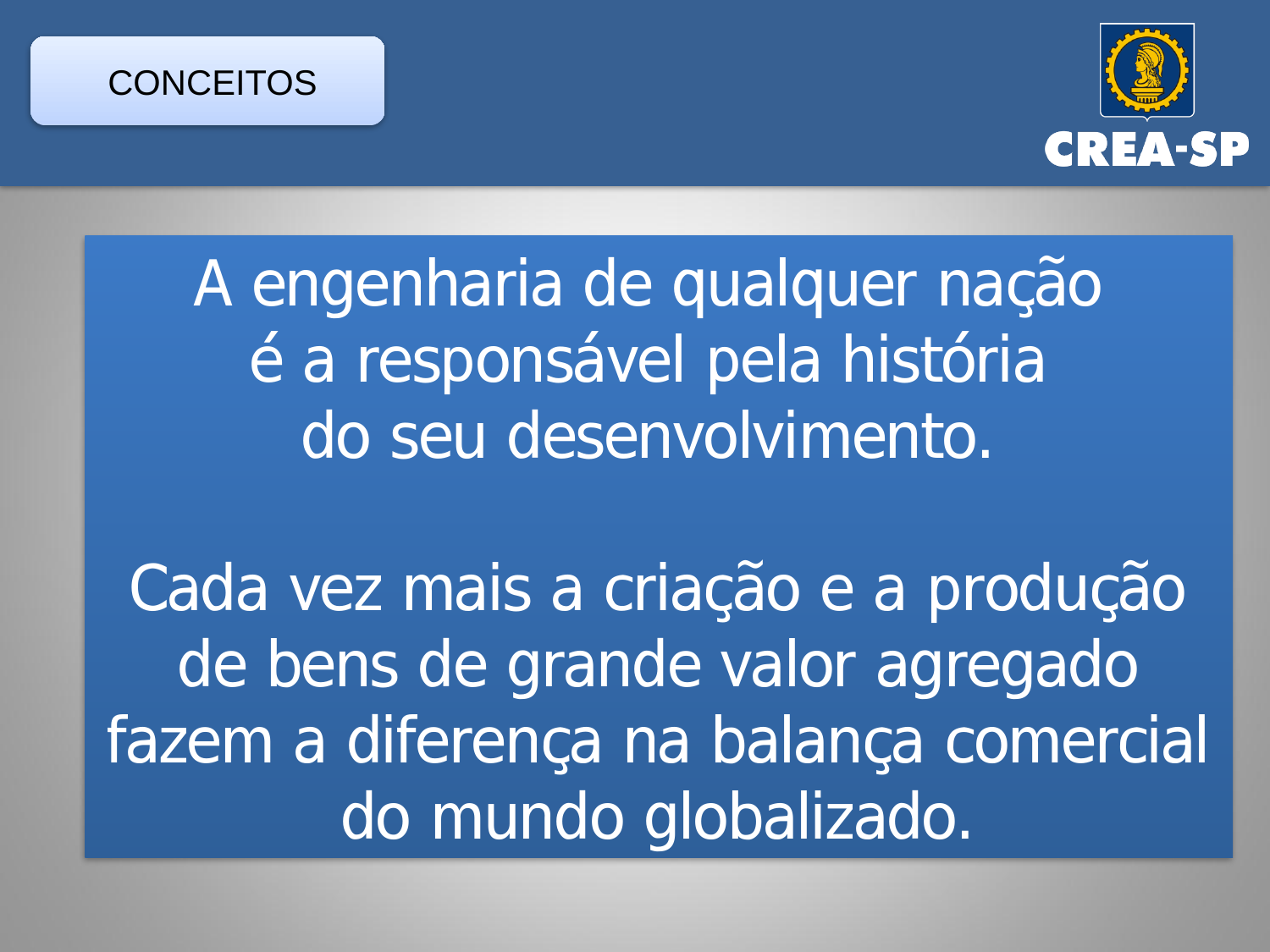

CONCEITOS
A engenharia de qualquer nação
é a responsável pela história
do seu desenvolvimento.

Cada vez mais a criação e a produção de bens de grande valor agregado fazem a diferença na balança comercial do mundo globalizado.